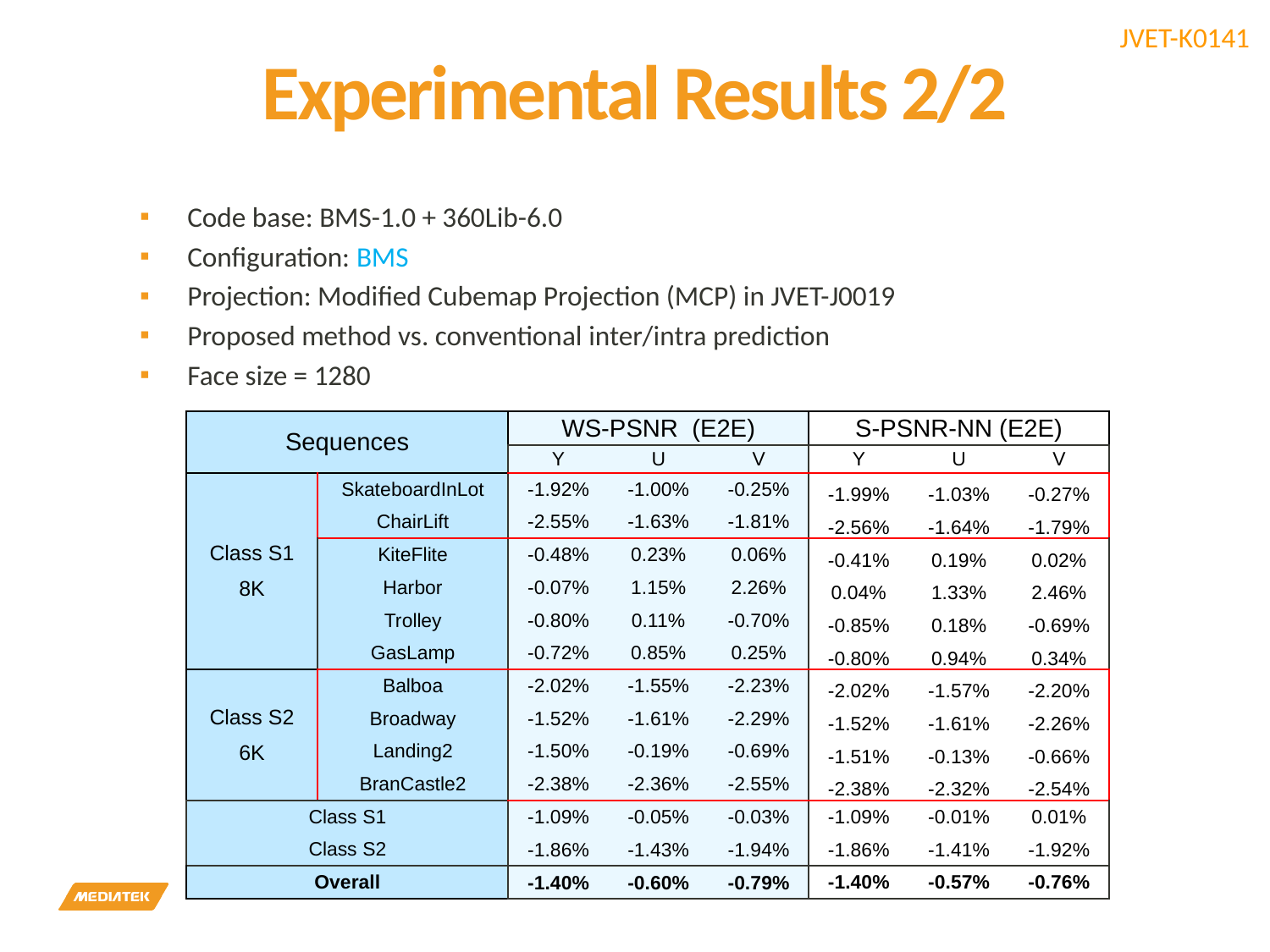

# Experimental Results 2/2
Code base: BMS-1.0 + 360Lib-6.0
Configuration: BMS
Projection: Modified Cubemap Projection (MCP) in JVET-J0019
Proposed method vs. conventional inter/intra prediction
Face size = 1280
| Sequences |  | WS-PSNR (E2E) |  |  | S-PSNR-NN (E2E) |  |  |
| --- | --- | --- | --- | --- | --- | --- | --- |
|  |  | Y | U | V | Y | U | V |
| Class S1 8K | SkateboardInLot | -1.92% | -1.00% | -0.25% | -1.99% | -1.03% | -0.27% |
|  | ChairLift | -2.55% | -1.63% | -1.81% | -2.56% | -1.64% | -1.79% |
|  | KiteFlite | -0.48% | 0.23% | 0.06% | -0.41% | 0.19% | 0.02% |
|  | Harbor | -0.07% | 1.15% | 2.26% | 0.04% | 1.33% | 2.46% |
|  | Trolley | -0.80% | 0.11% | -0.70% | -0.85% | 0.18% | -0.69% |
|  | GasLamp | -0.72% | 0.85% | 0.25% | -0.80% | 0.94% | 0.34% |
| Class S2 6K | Balboa | -2.02% | -1.55% | -2.23% | -2.02% | -1.57% | -2.20% |
|  | Broadway | -1.52% | -1.61% | -2.29% | -1.52% | -1.61% | -2.26% |
|  | Landing2 | -1.50% | -0.19% | -0.69% | -1.51% | -0.13% | -0.66% |
|  | BranCastle2 | -2.38% | -2.36% | -2.55% | -2.38% | -2.32% | -2.54% |
| Class S1 |  | -1.09% | -0.05% | -0.03% | -1.09% | -0.01% | 0.01% |
| Class S2 |  | -1.86% | -1.43% | -1.94% | -1.86% | -1.41% | -1.92% |
| Overall |  | -1.40% | -0.60% | -0.79% | -1.40% | -0.57% | -0.76% |